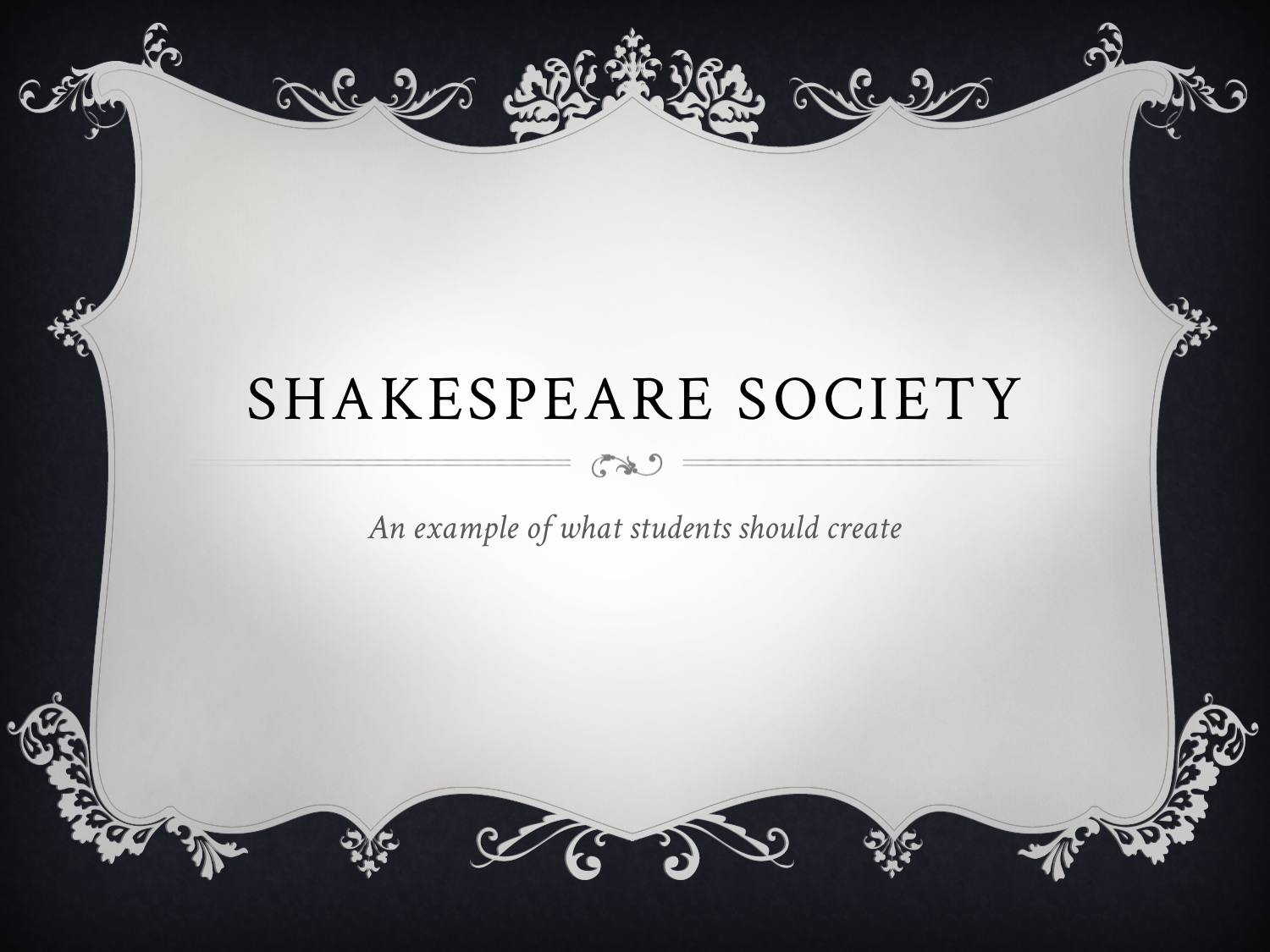

# Shakespeare society
An example of what students should create